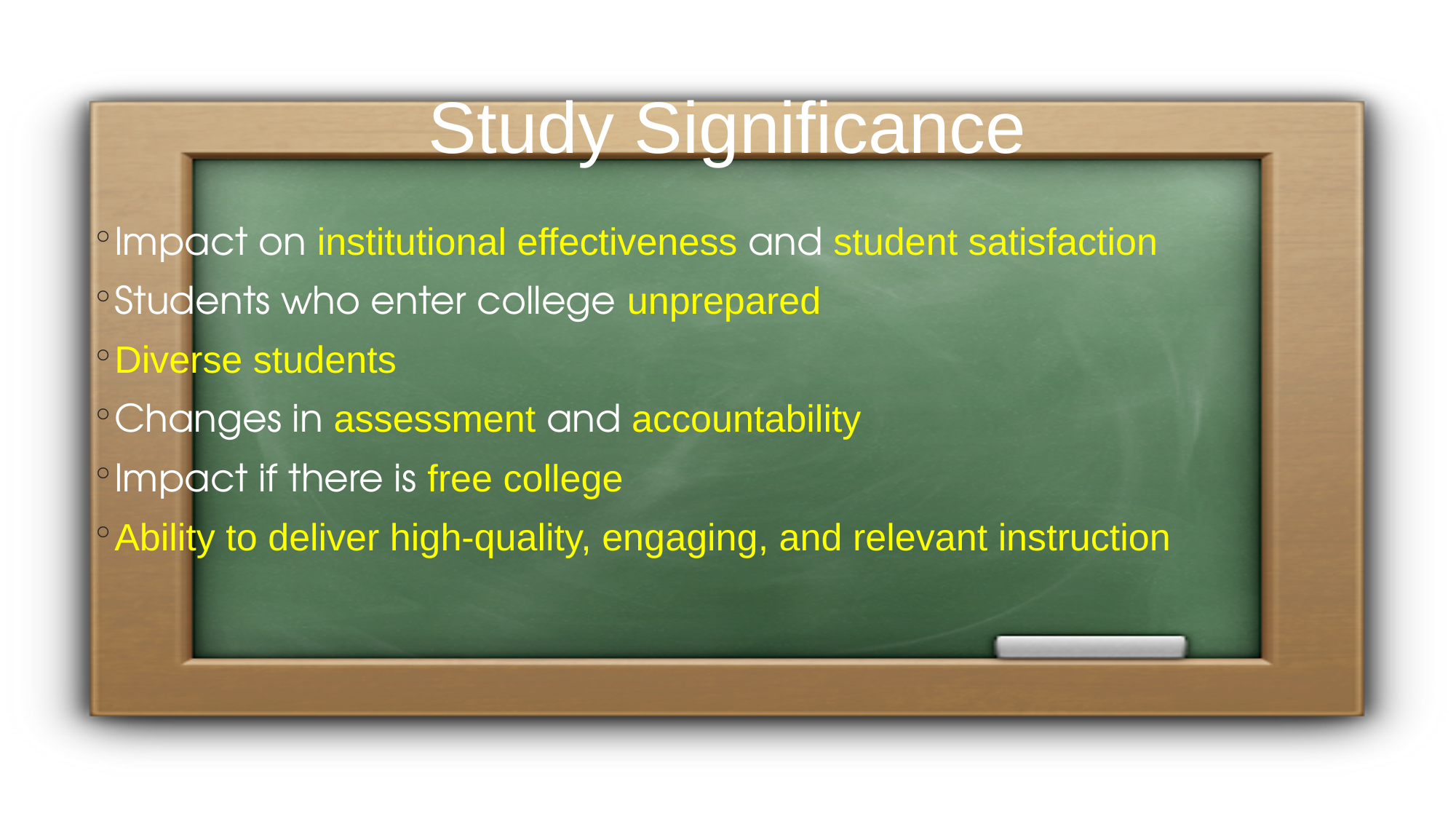

# Study Significance
Impact on institutional effectiveness and student satisfaction
Students who enter college unprepared
Diverse students
Changes in assessment and accountability
Impact if there is free college
Ability to deliver high-quality, engaging, and relevant instruction